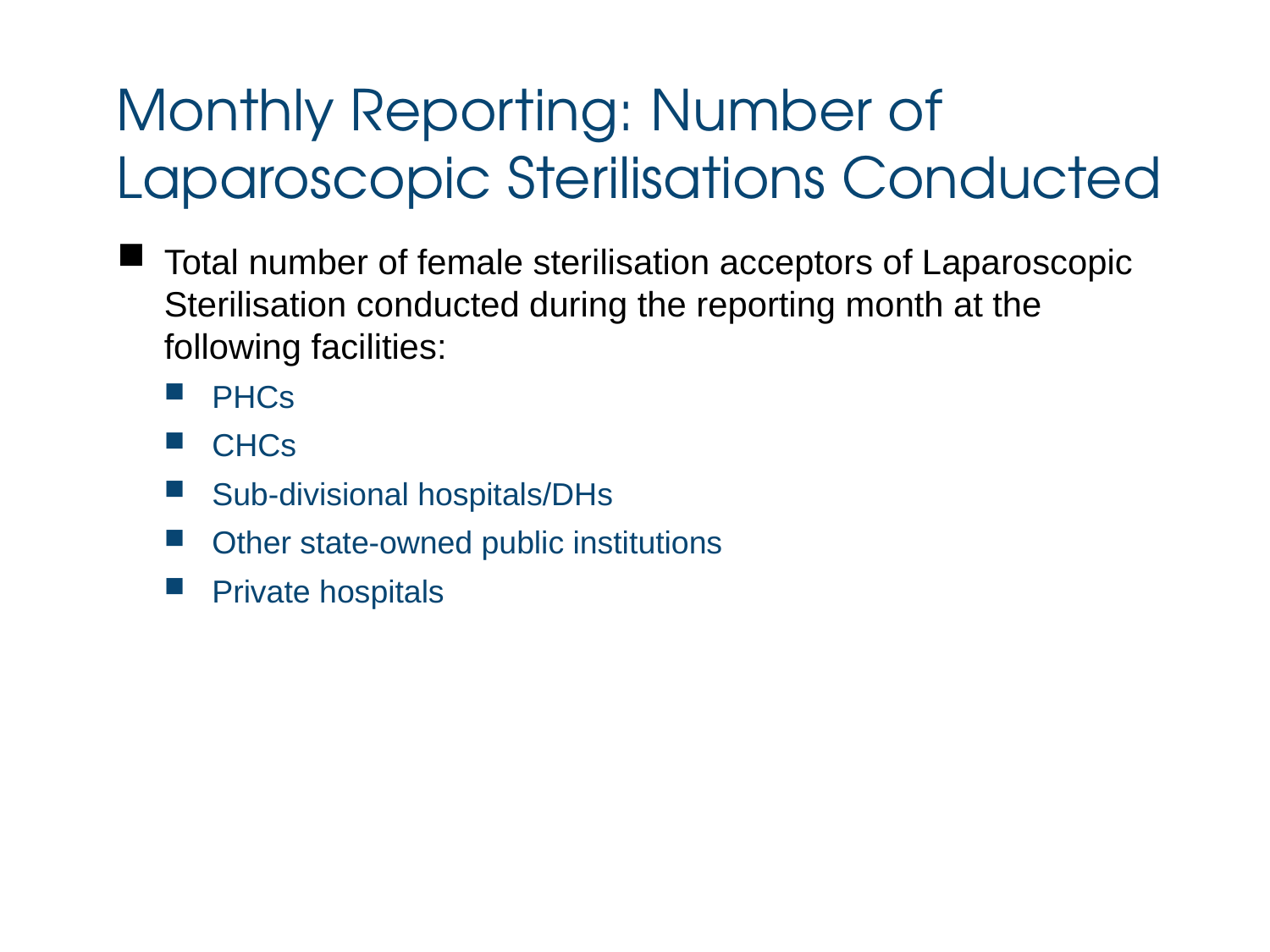

# Monthly Reporting: Number of Laparoscopic Sterilisations Conducted
Total number of female sterilisation acceptors of Laparoscopic Sterilisation conducted during the reporting month at the following facilities:
PHCs
CHCs
Sub-divisional hospitals/DHs
Other state-owned public institutions
Private hospitals